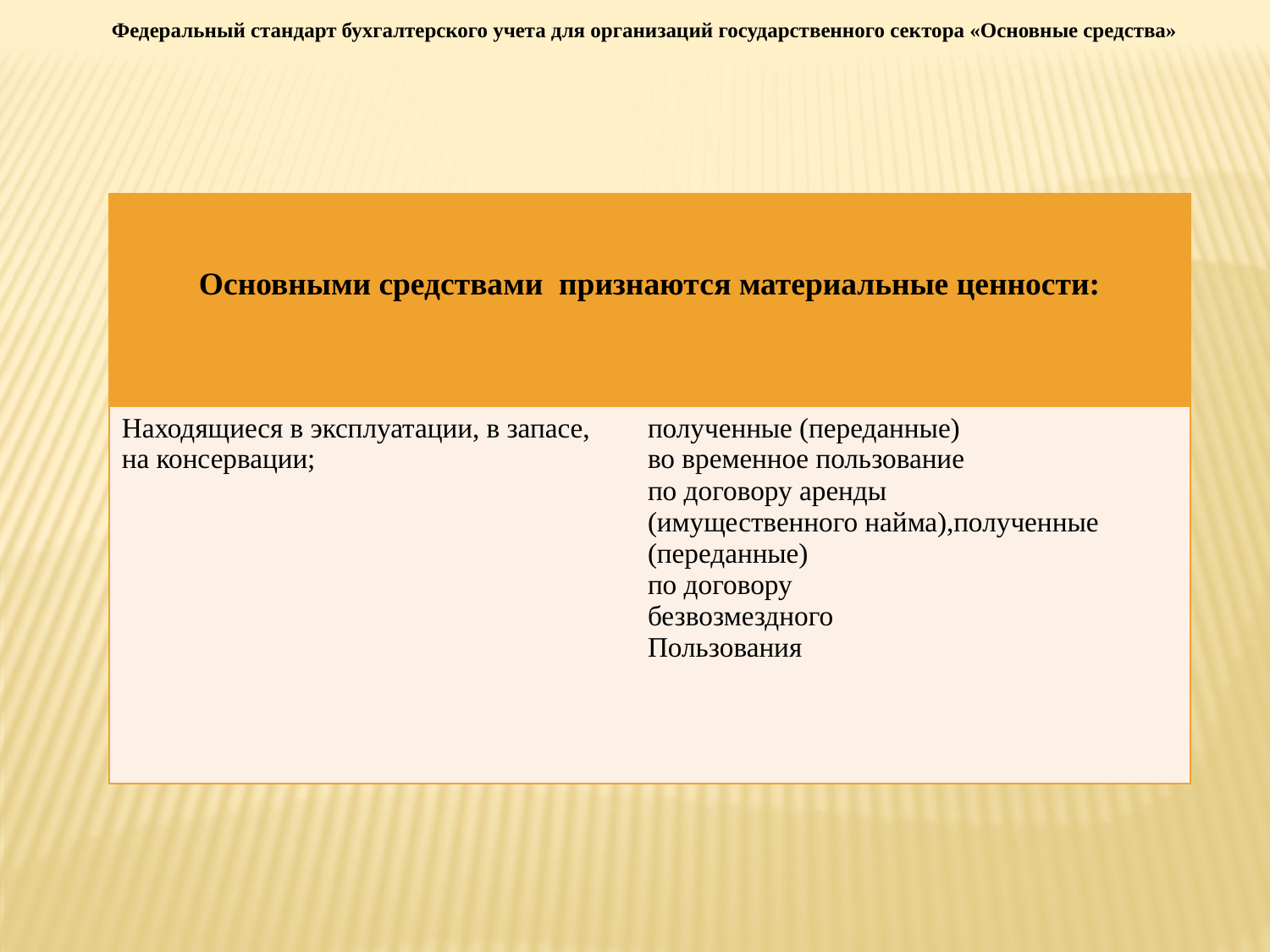

Федеральный стандарт бухгалтерского учета для организаций государственного сектора «Основные средства»

| Основными средствами признаются материальные ценности: |  |
| --- | --- |
| Находящиеся в эксплуатации, в запасе, на консервации; | полученные (переданные) во временное пользование по договору аренды (имущественного найма),полученные (переданные) по договору безвозмездного Пользования |